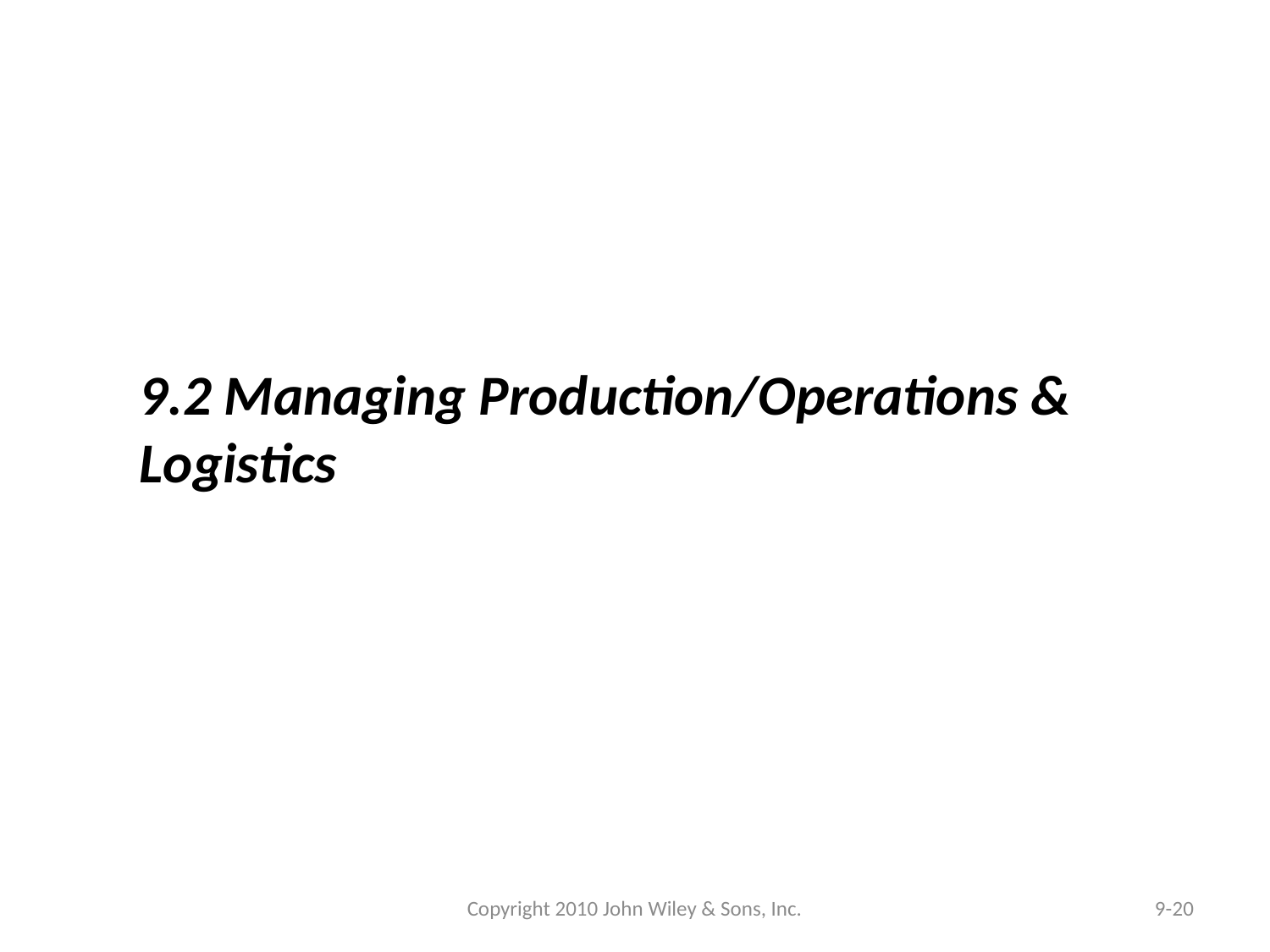

9.2 Managing Production/Operations & Logistics
Copyright 2010 John Wiley & Sons, Inc.
9-20